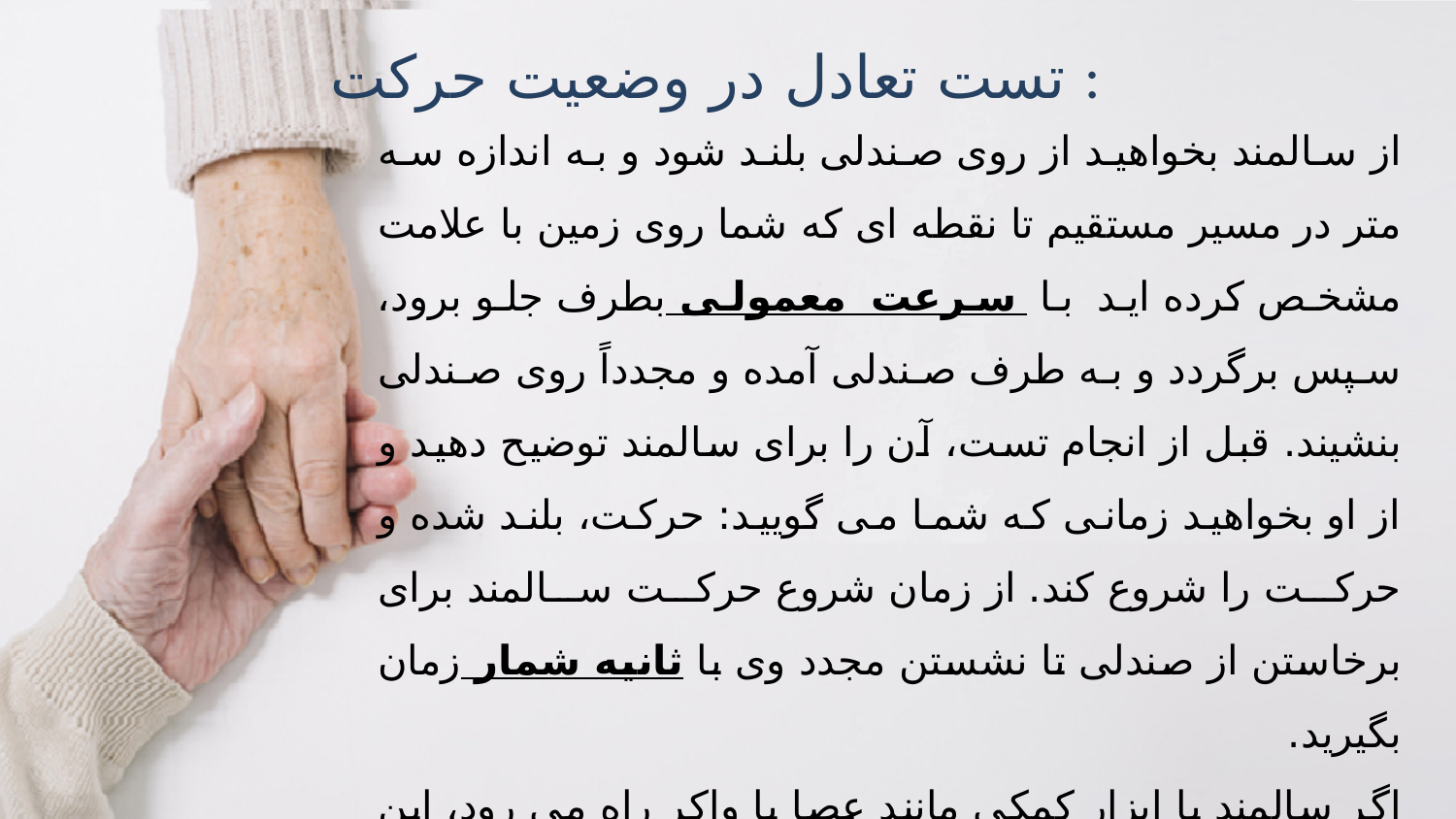

# تست تعادل در وضعیت حرکت :
از سالمند بخواهید از روی صندلی بلند شود و به اندازه سه متر در مسیر مستقیم تا نقطه ای که شما روی زمین با علامت مشخص کرده اید با سرعت معمولی بطرف جلو برود، سپس برگردد و به طرف صندلی آمده و مجدداً روی صندلی بنشیند. قبل از انجام تست، آن را برای سالمند توضیح دهید و از او بخواهید زمانی که شما می گویید: حرکت، بلند شده و حرکت را شروع کند. از زمان شروع حرکت سالمند برای برخاستن از صندلی تا نشستن مجدد وی با ثانیه شمار زمان بگیرید.
اگر سالمند با ابزار کمکی مانند عصا یا واکر راه می رود، این تست با استفاده از آن انجام دهد. در تمامی مراحل انجام تست، ایمنی سالمند را در نظر بگیرید. چنانچه زمان انجام این فعالیت حداکثر 12 ثانیه به طول بیانجامد، تست را طبیعی و در غیر این صورت یعنی اگر زمان تست بیش از 12 ثانیه طول بکشد، تست را غیرطبیعی قلمداد کنید.